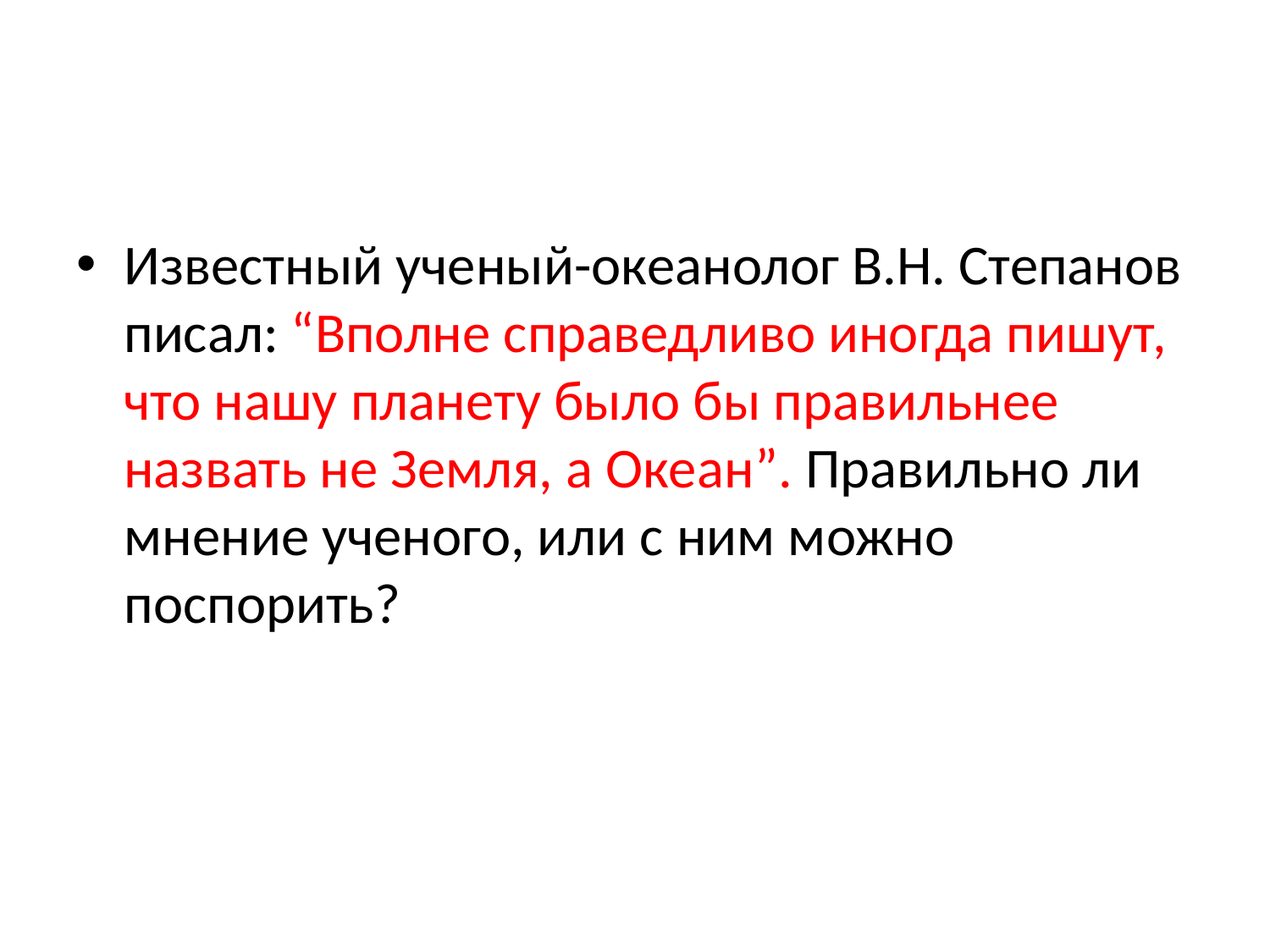

Известный ученый-океанолог В.Н. Степанов писал: “Вполне справедливо иногда пишут, что нашу планету было бы правильнее назвать не Земля, а Океан”. Правильно ли мнение ученого, или с ним можно поспорить?